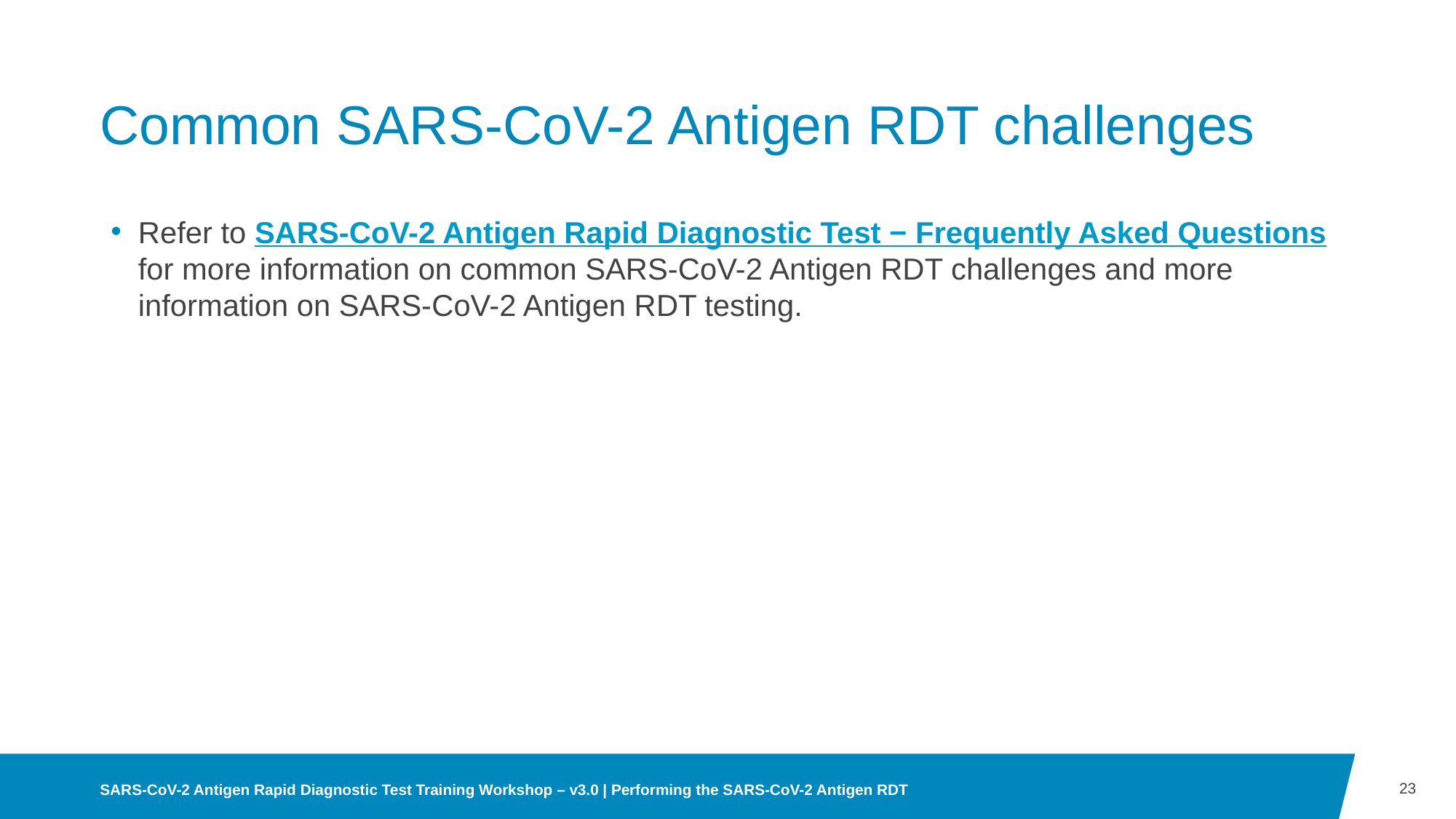

# Common SARS-CoV-2 Antigen RDT challenges
Refer to SARS-CoV-2 Antigen Rapid Diagnostic Test − Frequently Asked Questions for more information on common SARS-CoV-2 Antigen RDT challenges and more information on SARS-CoV-2 Antigen RDT testing.

23
SARS-CoV-2 Antigen Rapid Diagnostic Test Training Workshop – v3.0 | Performing the SARS-CoV-2 Antigen RDT